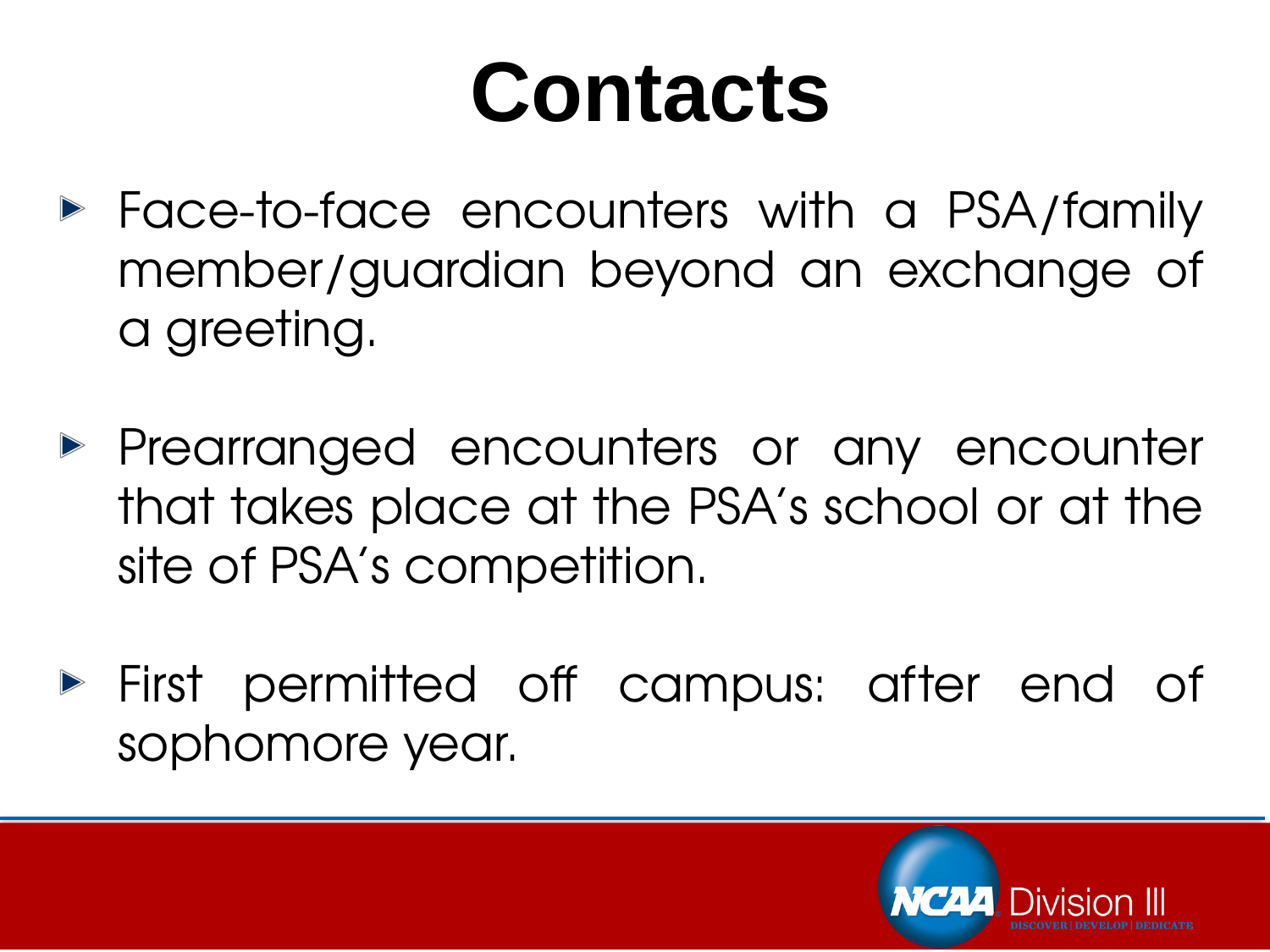

Contacts
Face-to-face encounters with a PSA/family member/guardian beyond an exchange of a greeting.

Prearranged encounters or any encounter that takes place at the PSA’s school or at the site of PSA’s competition.

First permitted off campus: after end of sophomore year.